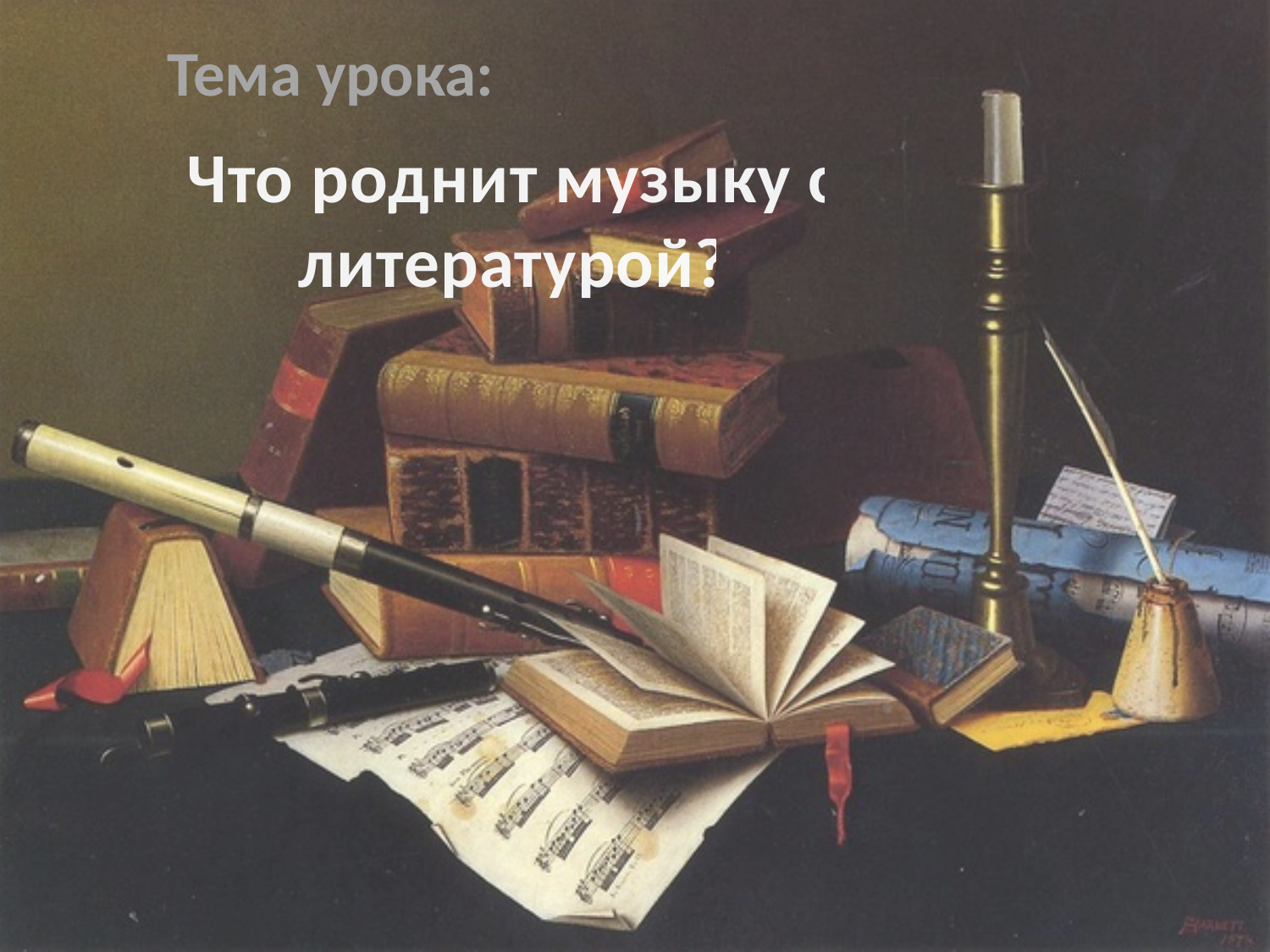

Тема урока:
Что роднит музыку с литературой?